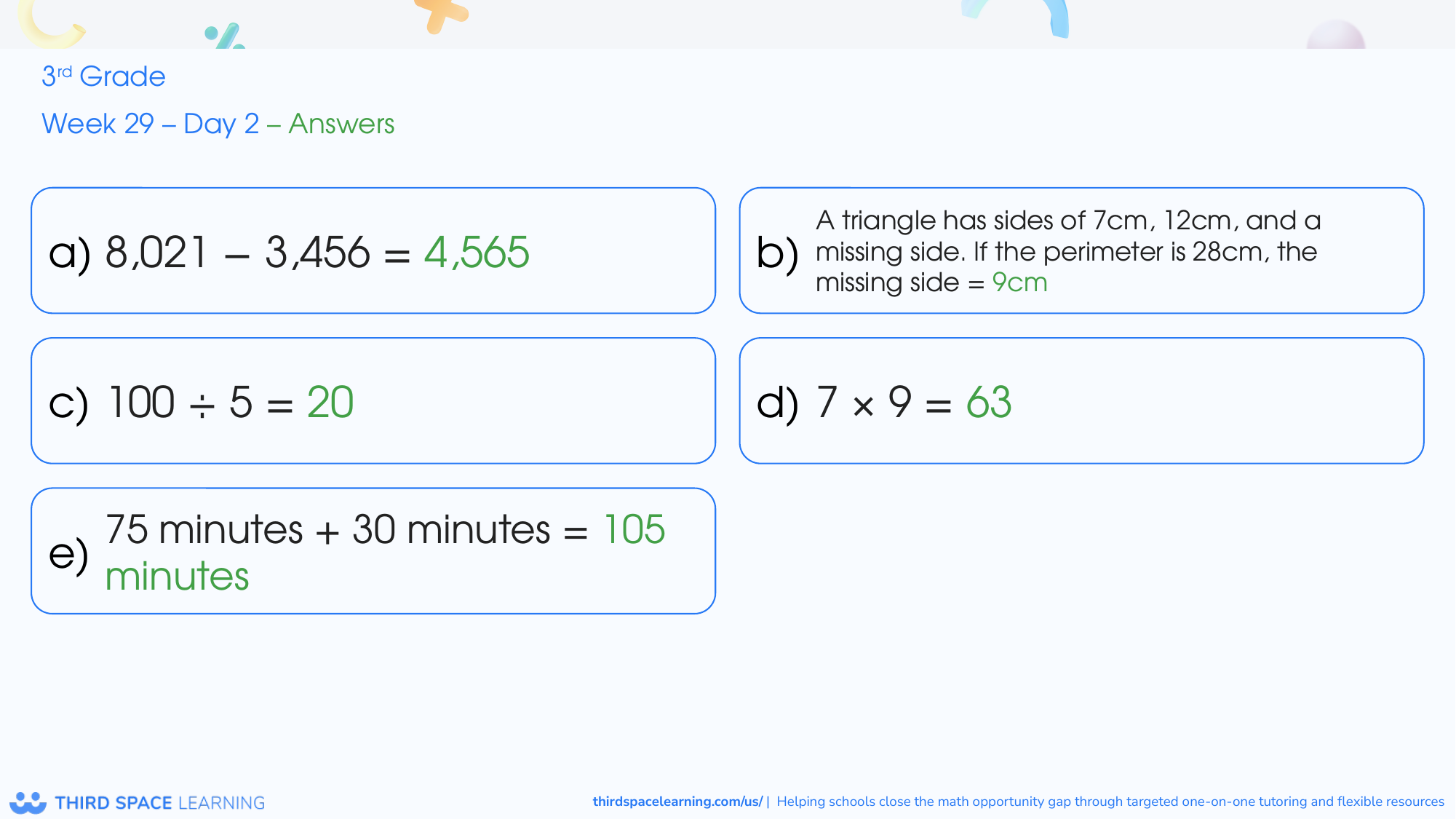

3rd Grade
Week 29 – Day 2 – Answers
8,021 − 3,456 = 4,565
A triangle has sides of 7cm, 12cm, and a missing side. If the perimeter is 28cm, the missing side = 9cm
100 ÷ 5 = 20
7 × 9 = 63
75 minutes + 30 minutes = 105 minutes